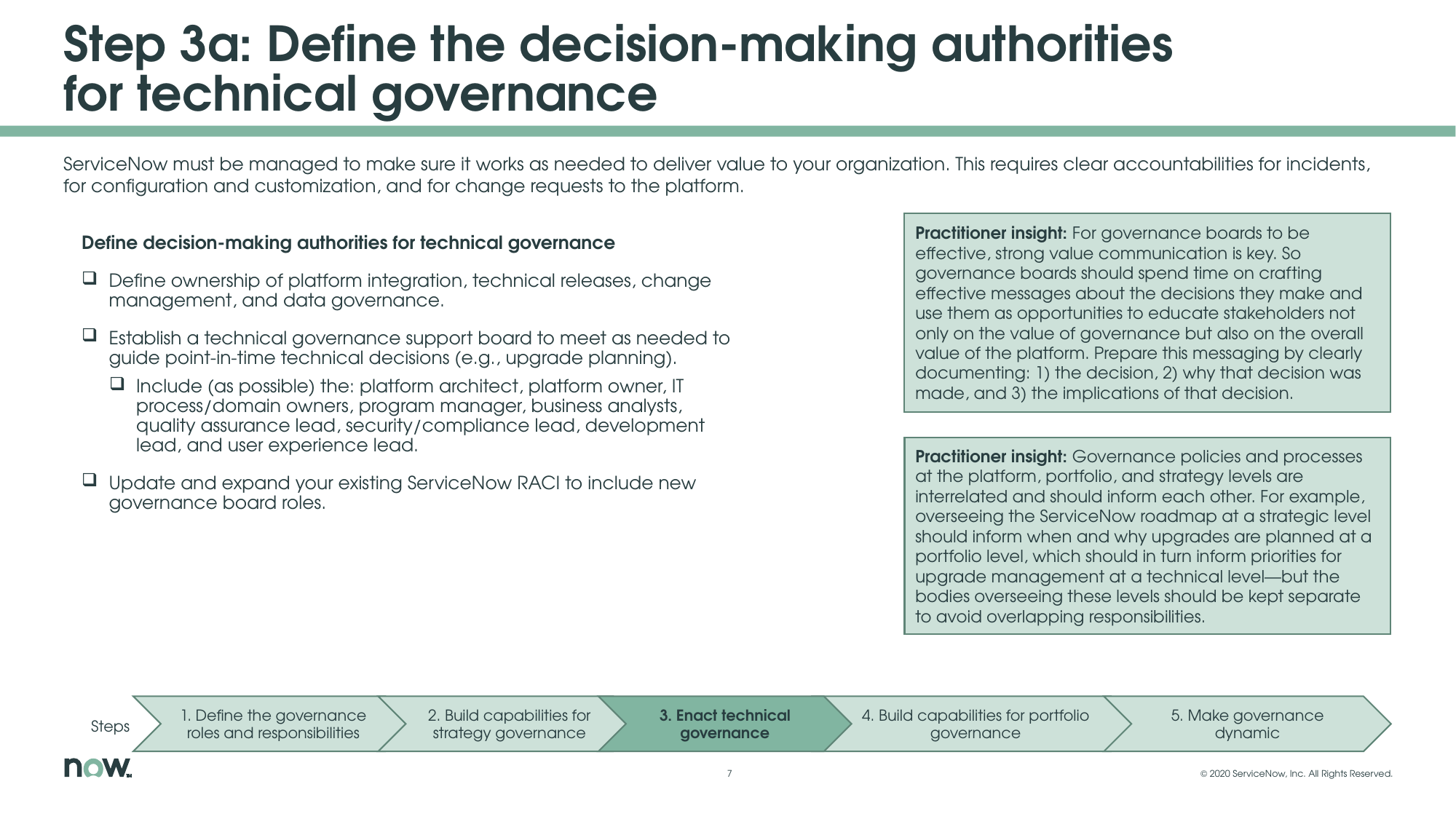

# Step 3a: Define the decision-making authorities for technical governance

ServiceNow must be managed to make sure it works as needed to deliver value to your organization. This requires clear accountabilities for incidents, for configuration and customization, and for change requests to the platform.
Practitioner insight: For governance boards to be effective, strong value communication is key. So governance boards should spend time on crafting effective messages about the decisions they make and use them as opportunities to educate stakeholders not only on the value of governance but also on the overall value of the platform. Prepare this messaging by clearly documenting: 1) the decision, 2) why that decision was made, and 3) the implications of that decision.
Define decision-making authorities for technical governance
Define ownership of platform integration, technical releases, change management, and data governance.
Establish a technical governance support board to meet as needed to guide point-in-time technical decisions (e.g., upgrade planning).
Include (as possible) the: platform architect, platform owner, IT process/domain owners, program manager, business analysts, quality assurance lead, security/compliance lead, development lead, and user experience lead.
Update and expand your existing ServiceNow RACI to include new governance board roles.
Practitioner insight: Governance policies and processes at the platform, portfolio, and strategy levels are interrelated and should inform each other. For example, overseeing the ServiceNow roadmap at a strategic level should inform when and why upgrades are planned at a portfolio level, which should in turn inform priorities for upgrade management at a technical level—but the bodies overseeing these levels should be kept separate to avoid overlapping responsibilities.
1. Define the governance roles and responsibilities
2. Build capabilities for strategy governance
3. Enact technical governance
4. Build capabilities for portfolio governance
5. Make governance dynamic
Steps